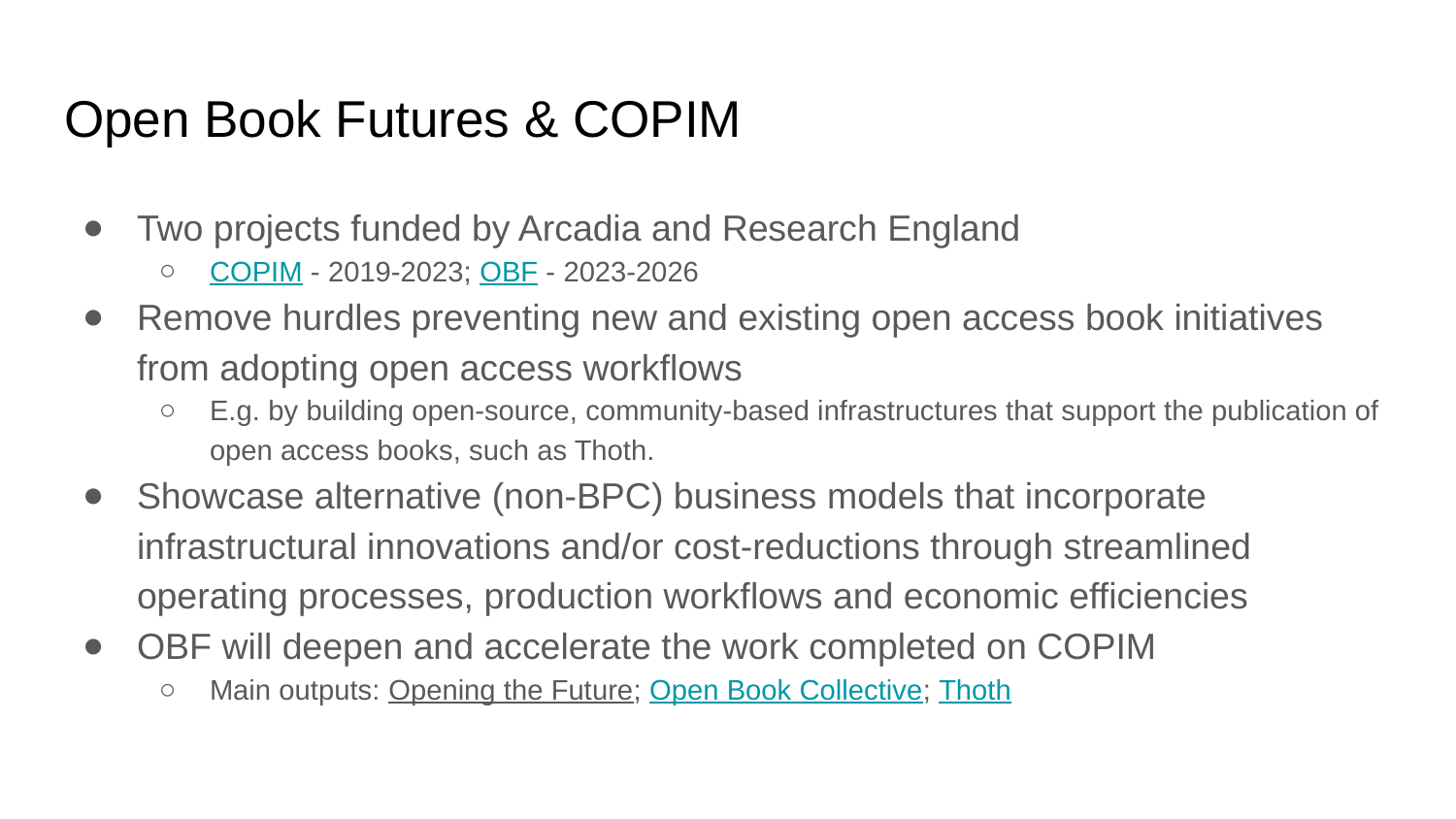

# Open Book Futures & COPIM
Two projects funded by Arcadia and Research England
COPIM - 2019-2023; OBF - 2023-2026
Remove hurdles preventing new and existing open access book initiatives from adopting open access workflows
E.g. by building open-source, community-based infrastructures that support the publication of open access books, such as Thoth.
Showcase alternative (non-BPC) business models that incorporate infrastructural innovations and/or cost-reductions through streamlined operating processes, production workflows and economic efficiencies
OBF will deepen and accelerate the work completed on COPIM
Main outputs: Opening the Future; Open Book Collective; Thoth